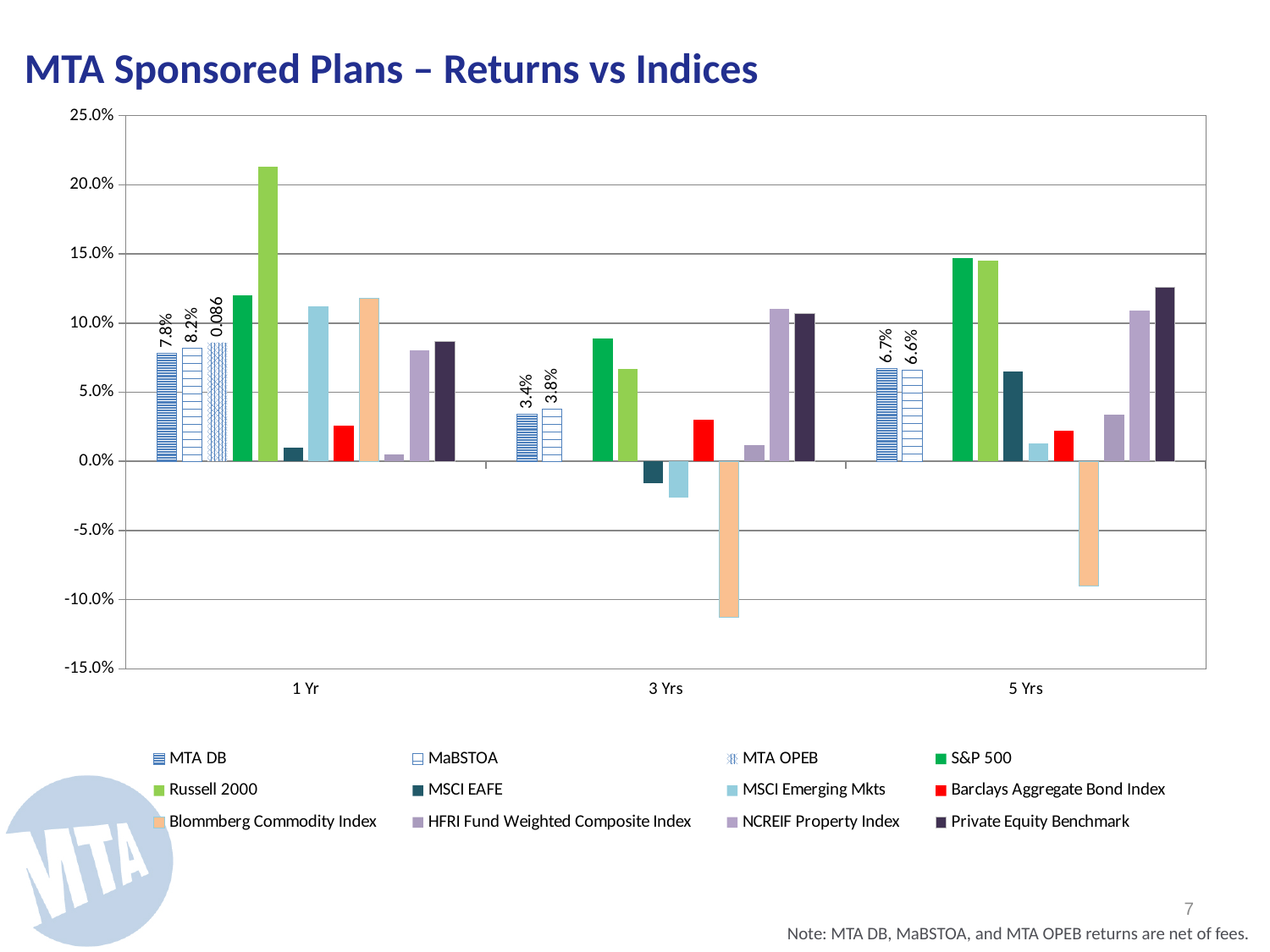

MTA Sponsored Plans – Returns vs Indices

### Chart

| Category | MTA DB | MaBSTOA | MTA OPEB | S&P 500 | Russell 2000 | MSCI EAFE | MSCI Emerging Mkts | Barclays Aggregate Bond Index | Blommberg Commodity Index | HFRI Fund Weighted Composite Index | NCREIF Property Index | Private Equity Benchmark |
|---|---|---|---|---|---|---|---|---|---|---|---|---|
| 1 Yr | 0.078 | 0.082 | 0.086 | 0.12 | 0.213 | 0.01 | 0.112 | 0.026 | 0.11800000000000001 | 0.005 | 0.08 | 0.087 |
| 3 Yrs | 0.034 | 0.038 | None | 0.089 | 0.067 | -0.016 | -0.026 | 0.03 | -0.113 | 0.012 | 0.11 | 0.107 |
| 5 Yrs | 0.067 | 0.066 | None | 0.147 | 0.145 | 0.065 | 0.013 | 0.022 | -0.09 | 0.034 | 0.109 | 0.126 |
7
Note: MTA DB, MaBSTOA, and MTA OPEB returns are net of fees.